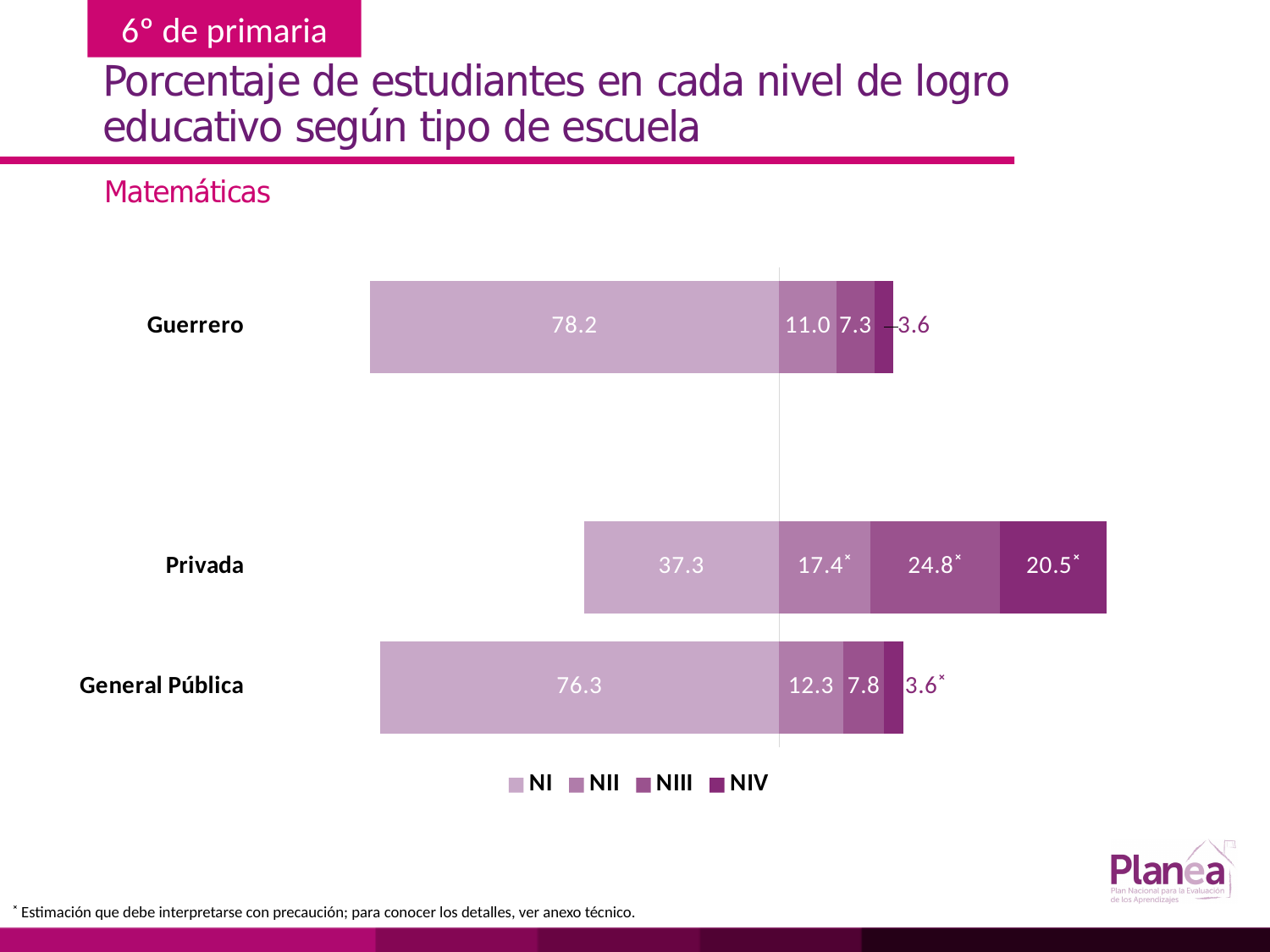

# Porcentaje de estudiantes en cada nivel de logro educativo según tipo de escuela

Matemáticas

### Chart

| Category |  |  |  |  |
|---|---|---|---|---|
| General Pública | -76.3 | 12.3 | 7.8 | 3.6 |
| Privada | -37.3 | 17.4 | 24.8 | 20.5 |
|  | None | None | None | None |
| Guerrero | -78.2 | 11.0 | 7.3 | 3.6 |
˟ Estimación que debe interpretarse con precaución; para conocer los detalles, ver anexo técnico.